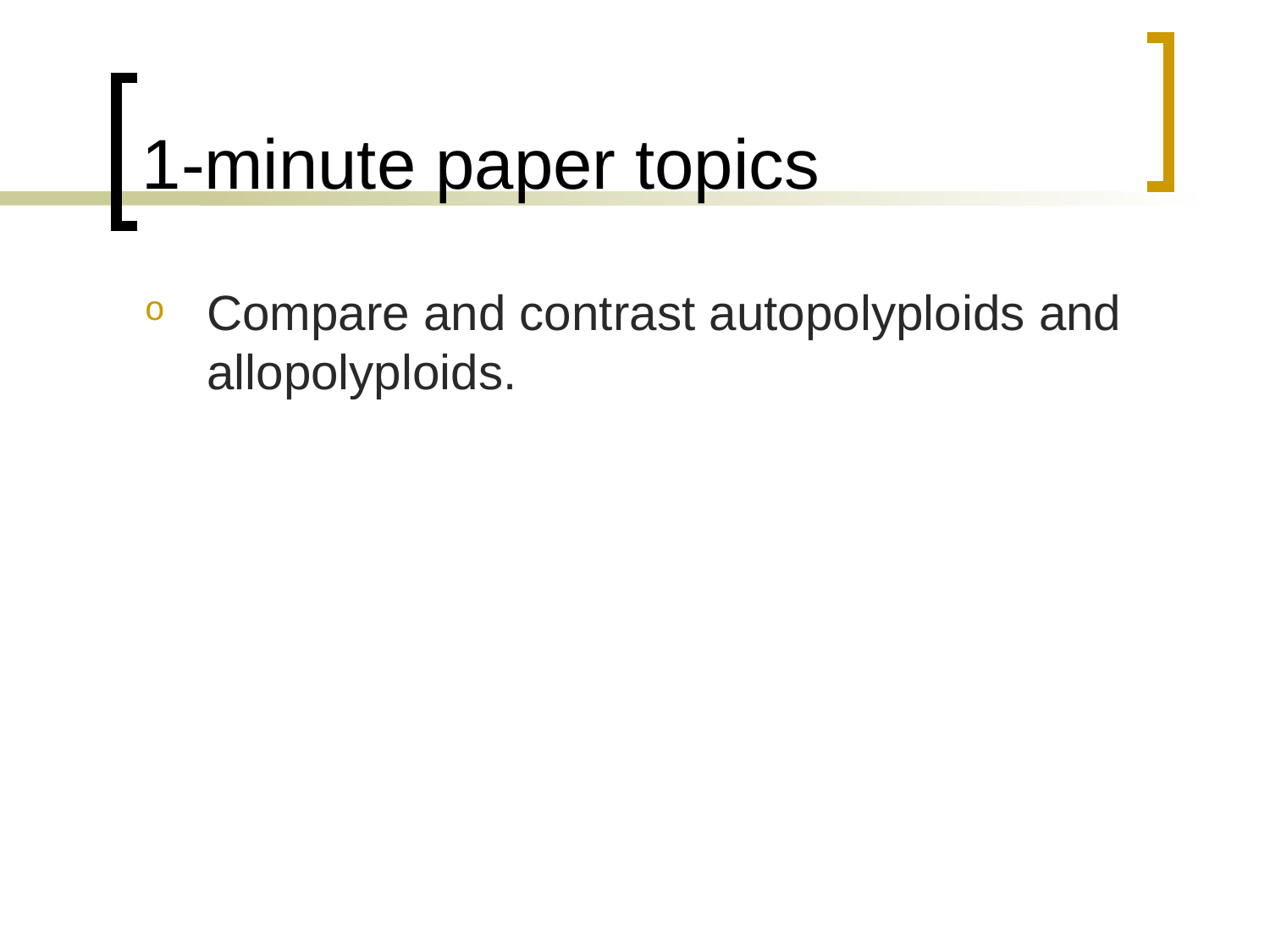

# 1-minute paper topics
Compare and contrast autopolyploids and allopolyploids.